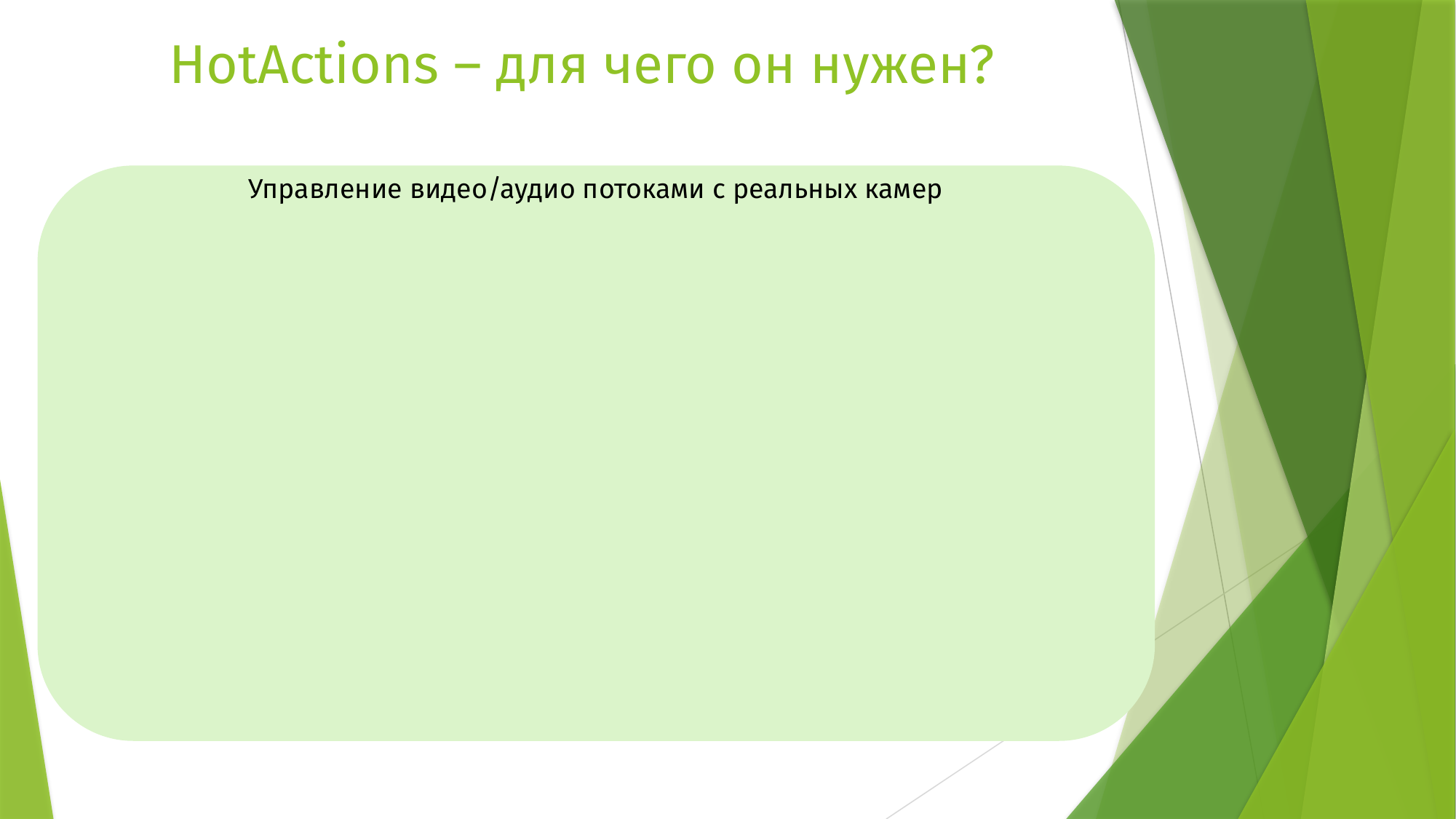

# HotActions – для чего он нужен?

Управление видео/аудио потоками с реальных камер